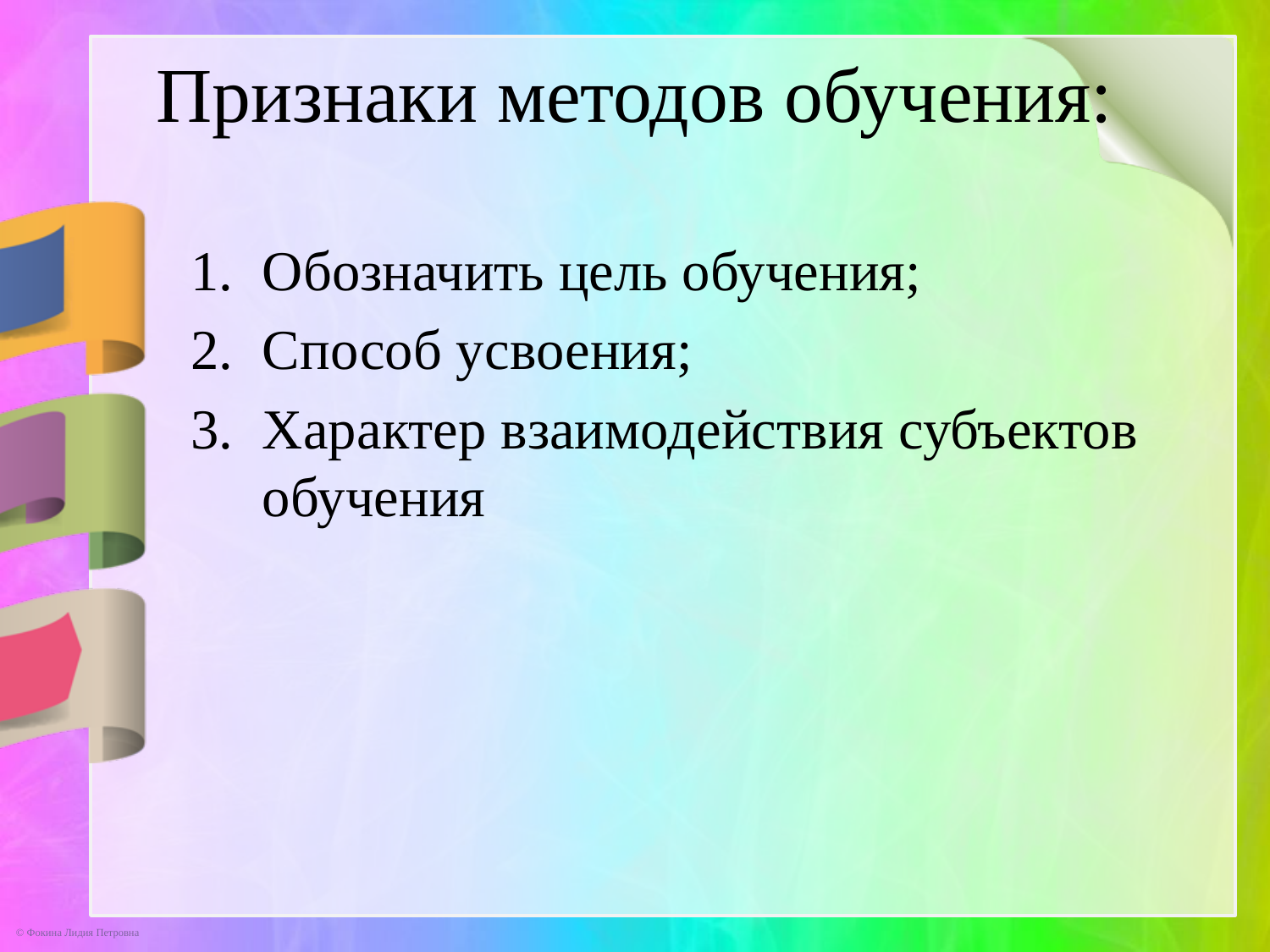

# Признаки методов обучения:
Обозначить цель обучения;
Способ усвоения;
Характер взаимодействия субъектов обучения